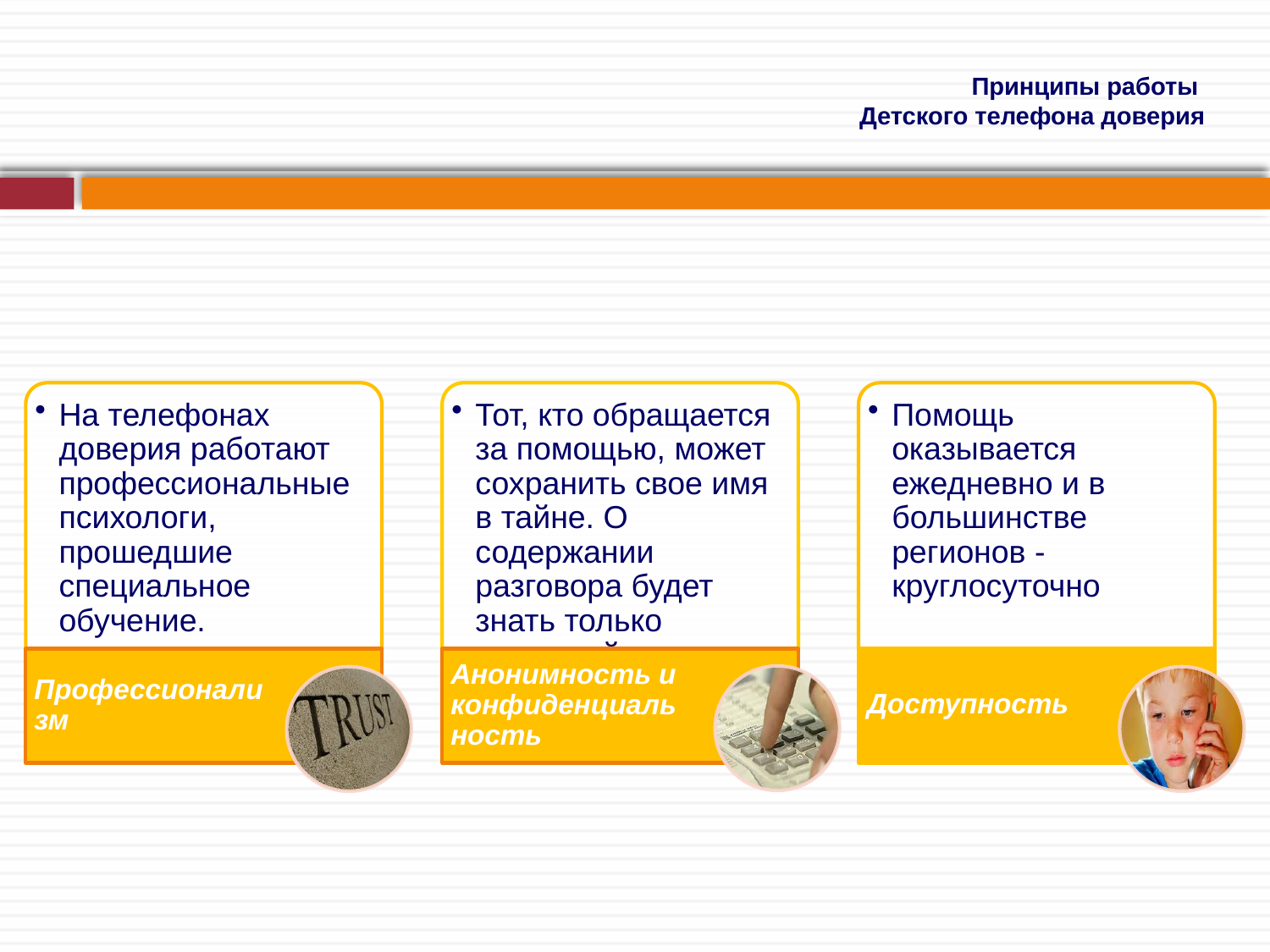

# Принципы работы Детского телефона доверия
На телефонах доверия работают профессиональные психологи,  прошедшие специальное обучение.
Профессионализм
Тот, кто обращается за помощью, может сохранить свое имя в тайне. О содержании разговора будет знать только звонящий и консультант.
Анонимность и конфиденциальность
Помощь оказывается ежедневно и в большинстве регионов - круглосуточно

Доступность